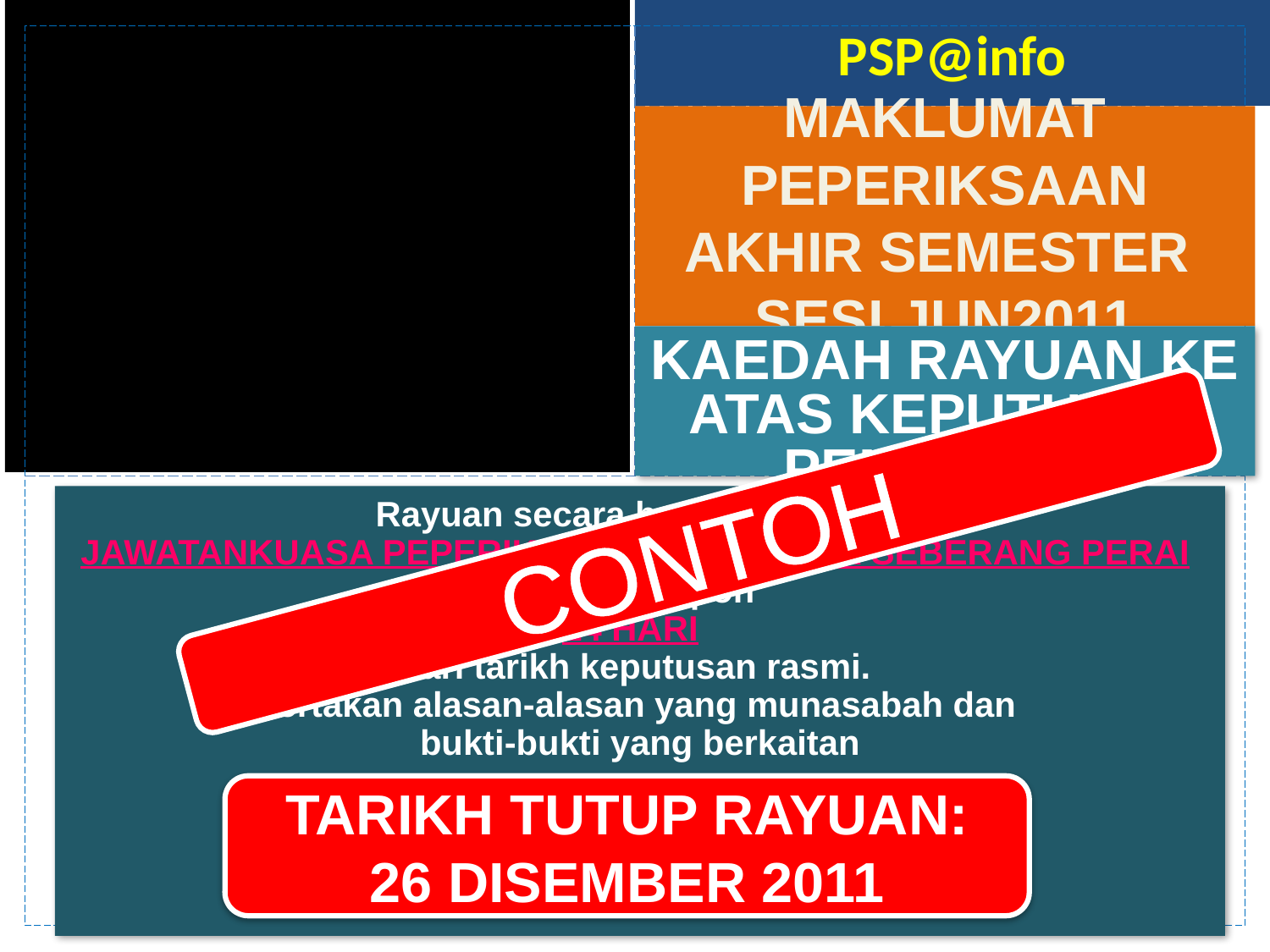

MAKLUMAT PEPERIKSAAN AKHIR SEMESTER
SESI JUN2011
KAEDAH RAYUAN KE ATAS KEPUTUSAN PENILAIAN:
Rayuan secara bertulis kepada
JAWATANKUASA PEPERIKSAAN POLITEKNIK SEBERANG PERAI
dalam tempoh
14 HARI
dari tarikh keputusan rasmi.
Sertakan alasan-alasan yang munasabah dan
bukti-bukti yang berkaitan

CONTOH
TARIKH TUTUP RAYUAN:
26 DISEMBER 2011